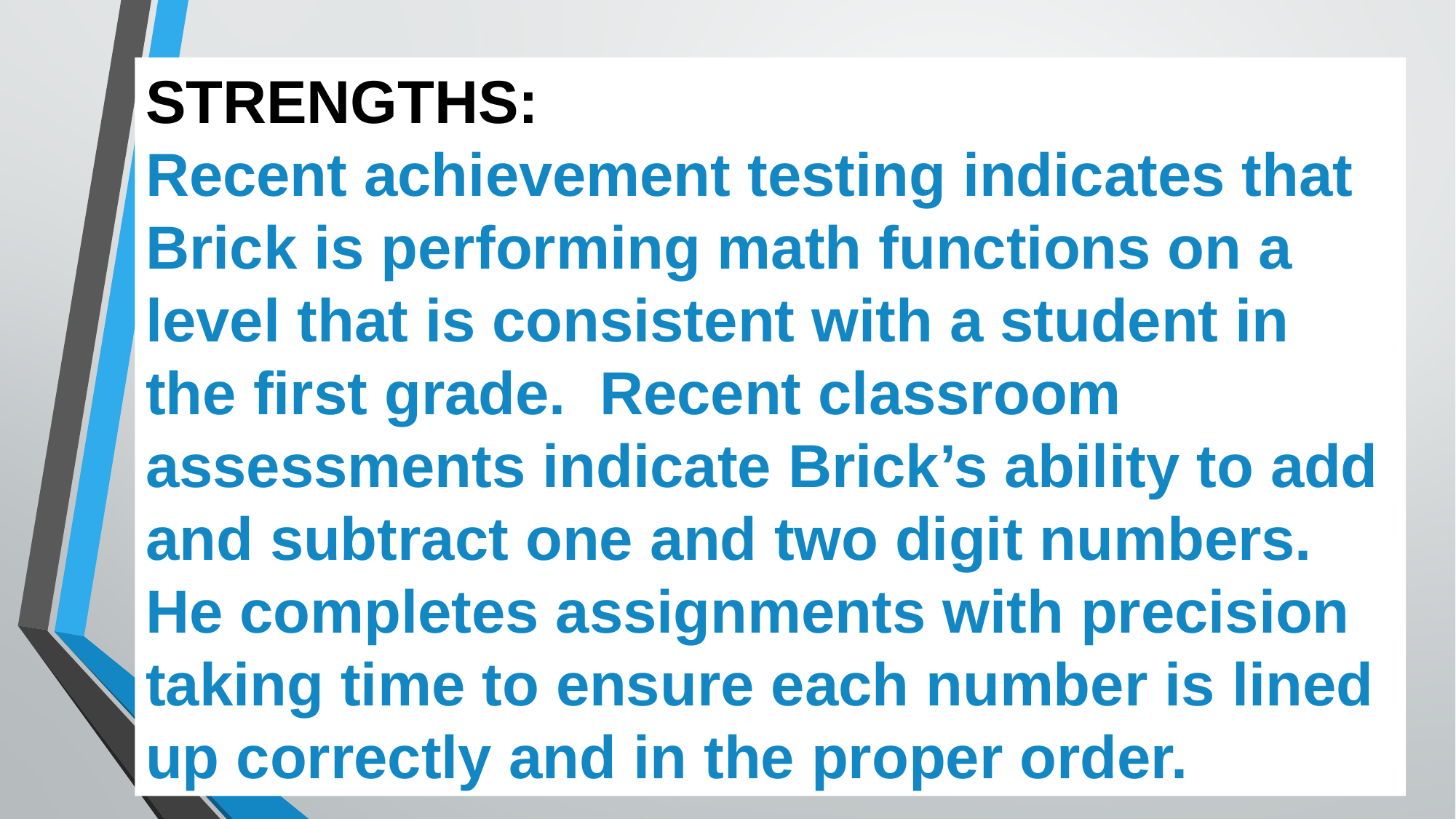

STRENGTHS:
Recent achievement testing indicates that Brick is performing math functions on a level that is consistent with a student in the first grade.  Recent classroom assessments indicate Brick’s ability to add and subtract one and two digit numbers.  He completes assignments with precision taking time to ensure each number is lined up correctly and in the proper order.